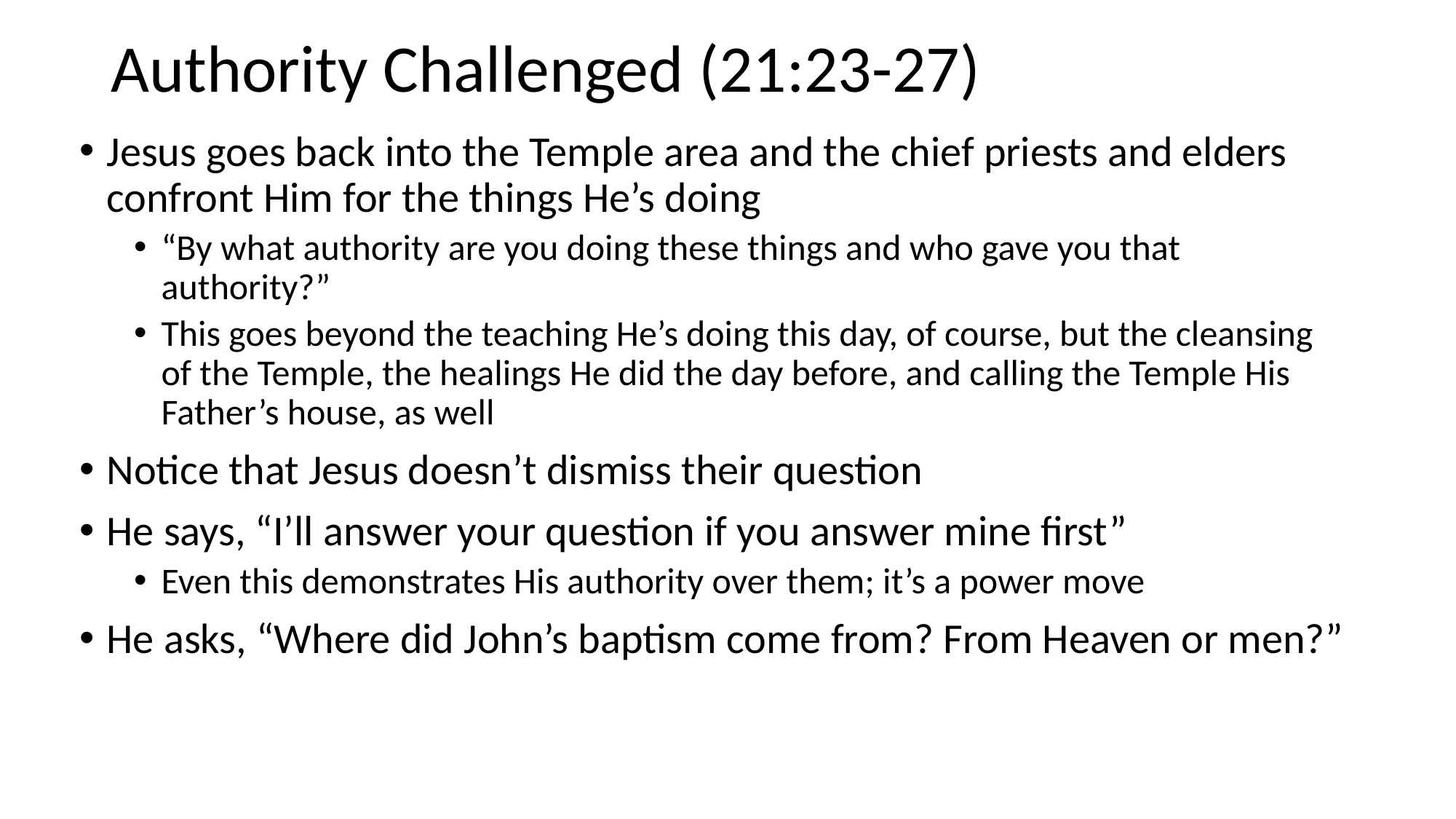

# Authority Challenged (21:23-27)
Jesus goes back into the Temple area and the chief priests and elders confront Him for the things He’s doing
“By what authority are you doing these things and who gave you that authority?”
This goes beyond the teaching He’s doing this day, of course, but the cleansing of the Temple, the healings He did the day before, and calling the Temple His Father’s house, as well
Notice that Jesus doesn’t dismiss their question
He says, “I’ll answer your question if you answer mine first”
Even this demonstrates His authority over them; it’s a power move
He asks, “Where did John’s baptism come from? From Heaven or men?”